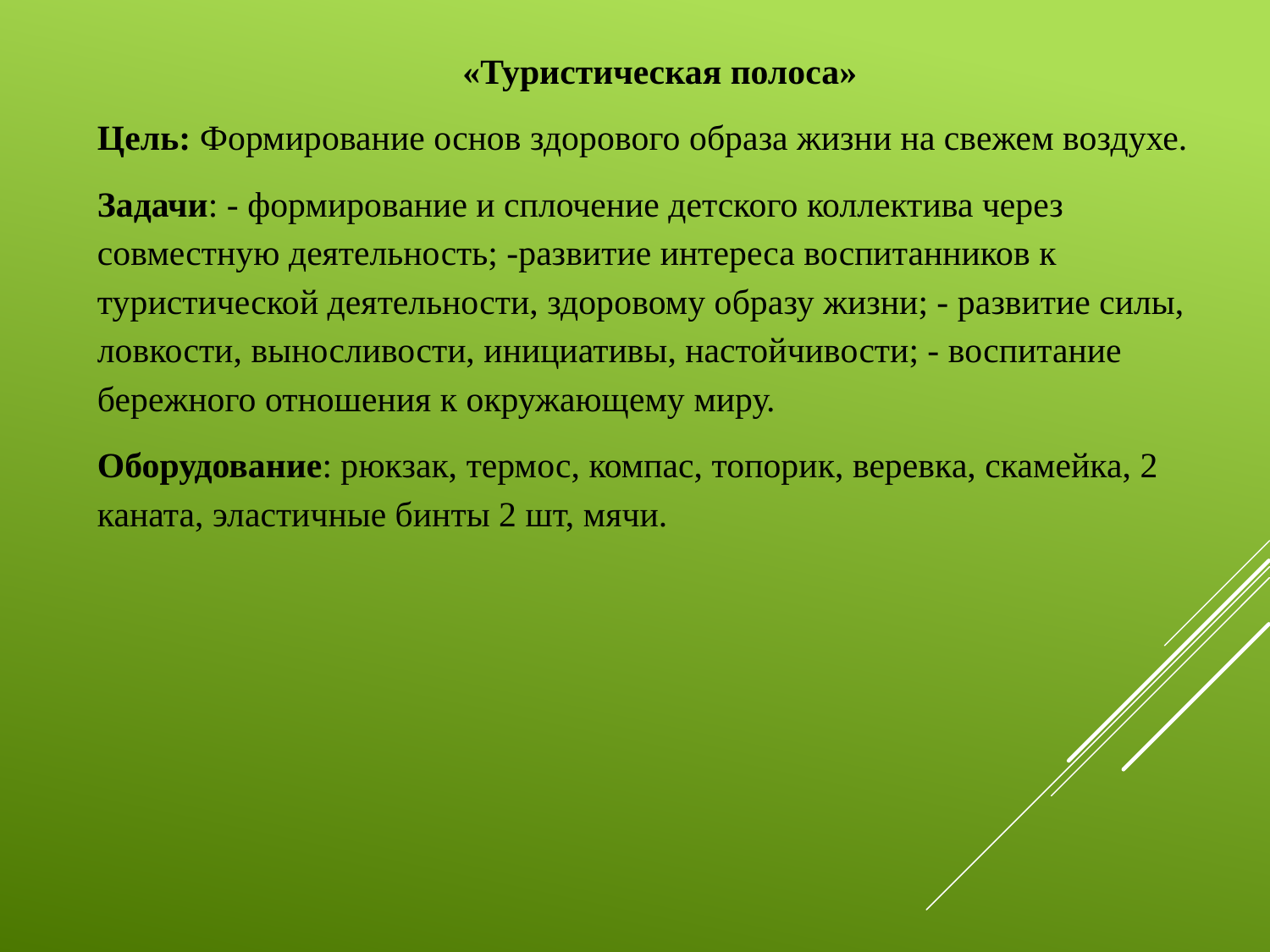

«Туристическая полоса»
Цель: Формирование основ здорового образа жизни на свежем воздухе.
Задачи: - формирование и сплочение детского коллектива через совместную деятельность; -развитие интереса воспитанников к туристической деятельности, здоровому образу жизни; - развитие силы, ловкости, выносливости, инициативы, настойчивости; - воспитание бережного отношения к окружающему миру.
Оборудование: рюкзак, термос, компас, топорик, веревка, скамейка, 2 каната, эластичные бинты 2 шт, мячи.